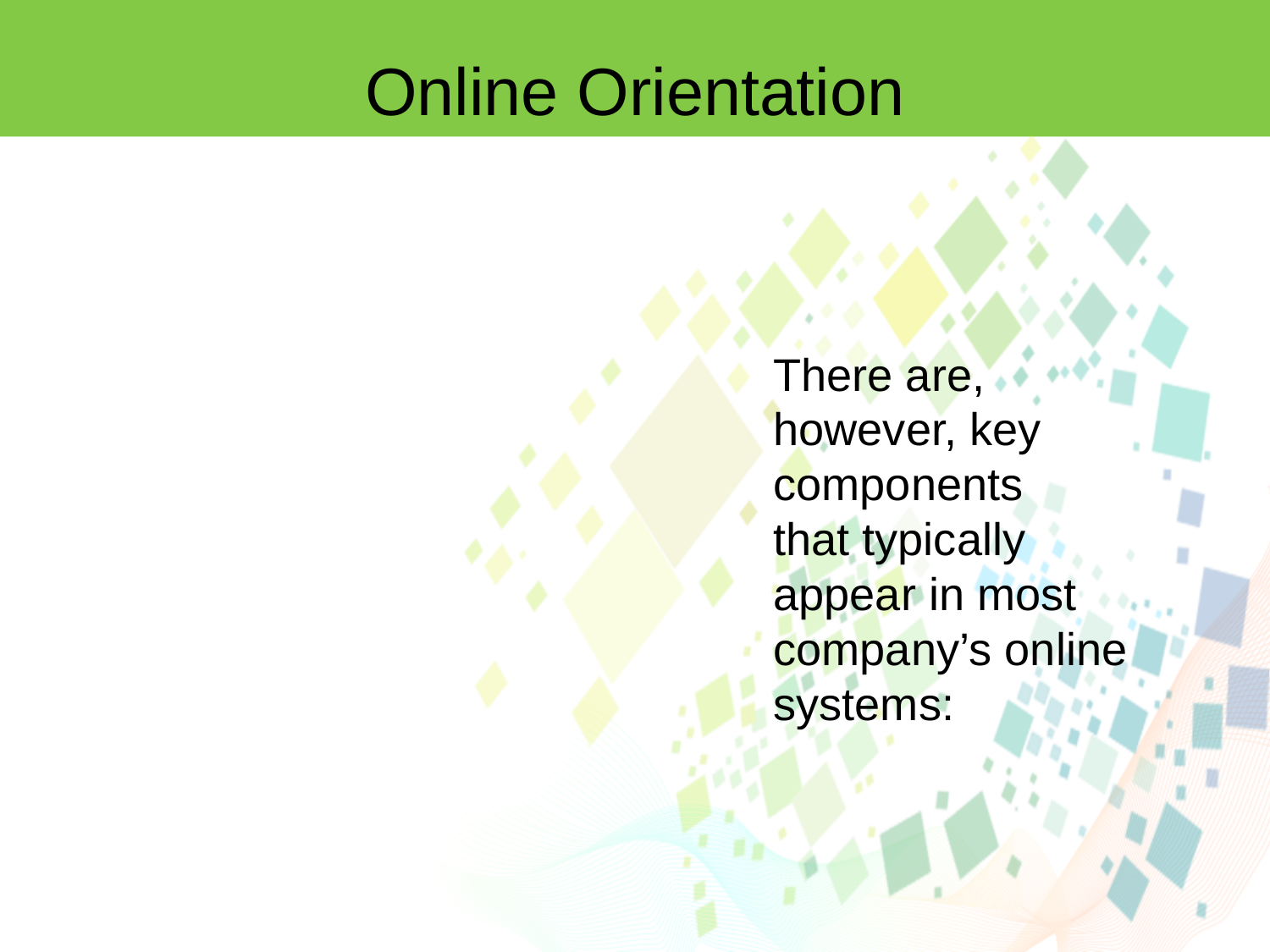

Online Orientation
There are, however, key components
that typically appear in most company’s online systems: